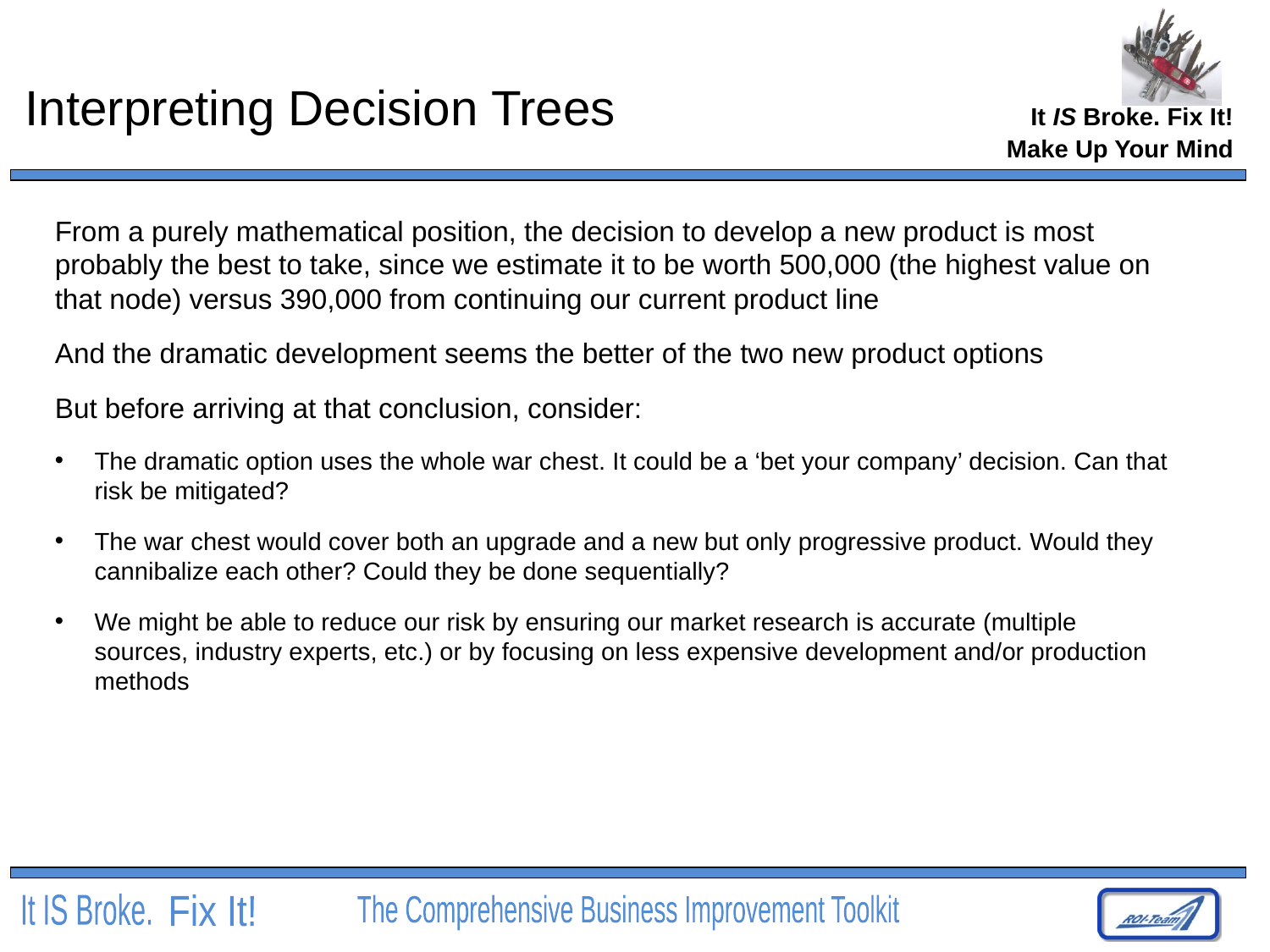

# Interpreting Decision Trees
Make Up Your Mind
From a purely mathematical position, the decision to develop a new product is most probably the best to take, since we estimate it to be worth 500,000 (the highest value on that node) versus 390,000 from continuing our current product line
And the dramatic development seems the better of the two new product options
But before arriving at that conclusion, consider:
The dramatic option uses the whole war chest. It could be a ‘bet your company’ decision. Can that risk be mitigated?
The war chest would cover both an upgrade and a new but only progressive product. Would they cannibalize each other? Could they be done sequentially?
We might be able to reduce our risk by ensuring our market research is accurate (multiple sources, industry experts, etc.) or by focusing on less expensive development and/or production methods